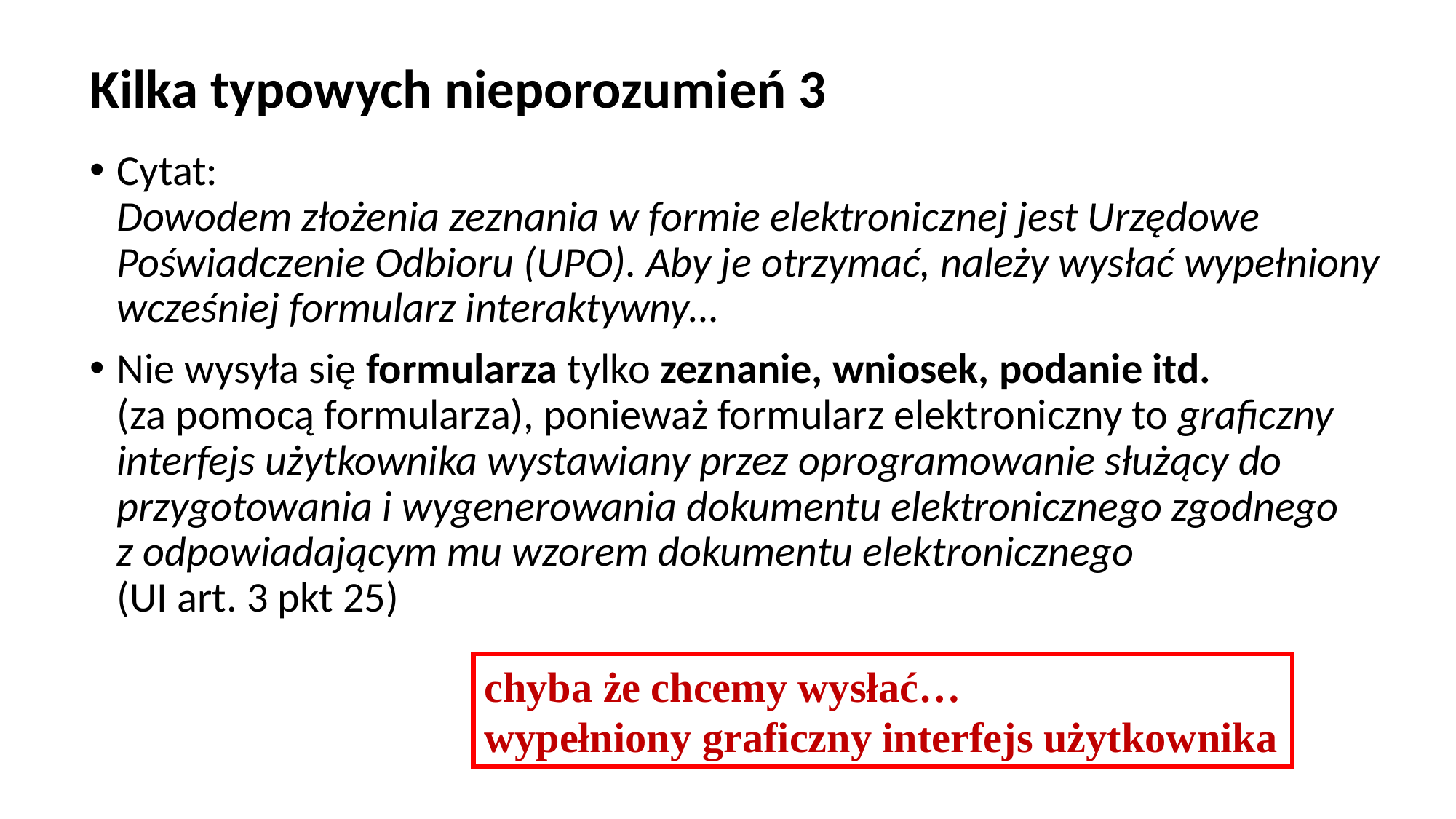

# Kilka typowych nieporozumień 3
Cytat:
Dowodem złożenia zeznania w formie elektronicznej jest Urzędowe Poświadczenie Odbioru (UPO). Aby je otrzymać, należy wysłać wypełniony wcześniej formularz interaktywny…
Nie wysyła się formularza tylko zeznanie, wniosek, podanie itd.
(za pomocą formularza), ponieważ formularz elektroniczny to graficzny interfejs użytkownika wystawiany przez oprogramowanie służący do przygotowania i wygenerowania dokumentu elektronicznego zgodnego
z odpowiadającym mu wzorem dokumentu elektronicznego
(UI art. 3 pkt 25)
chyba że chcemy wysłać…
wypełniony graficzny interfejs użytkownika